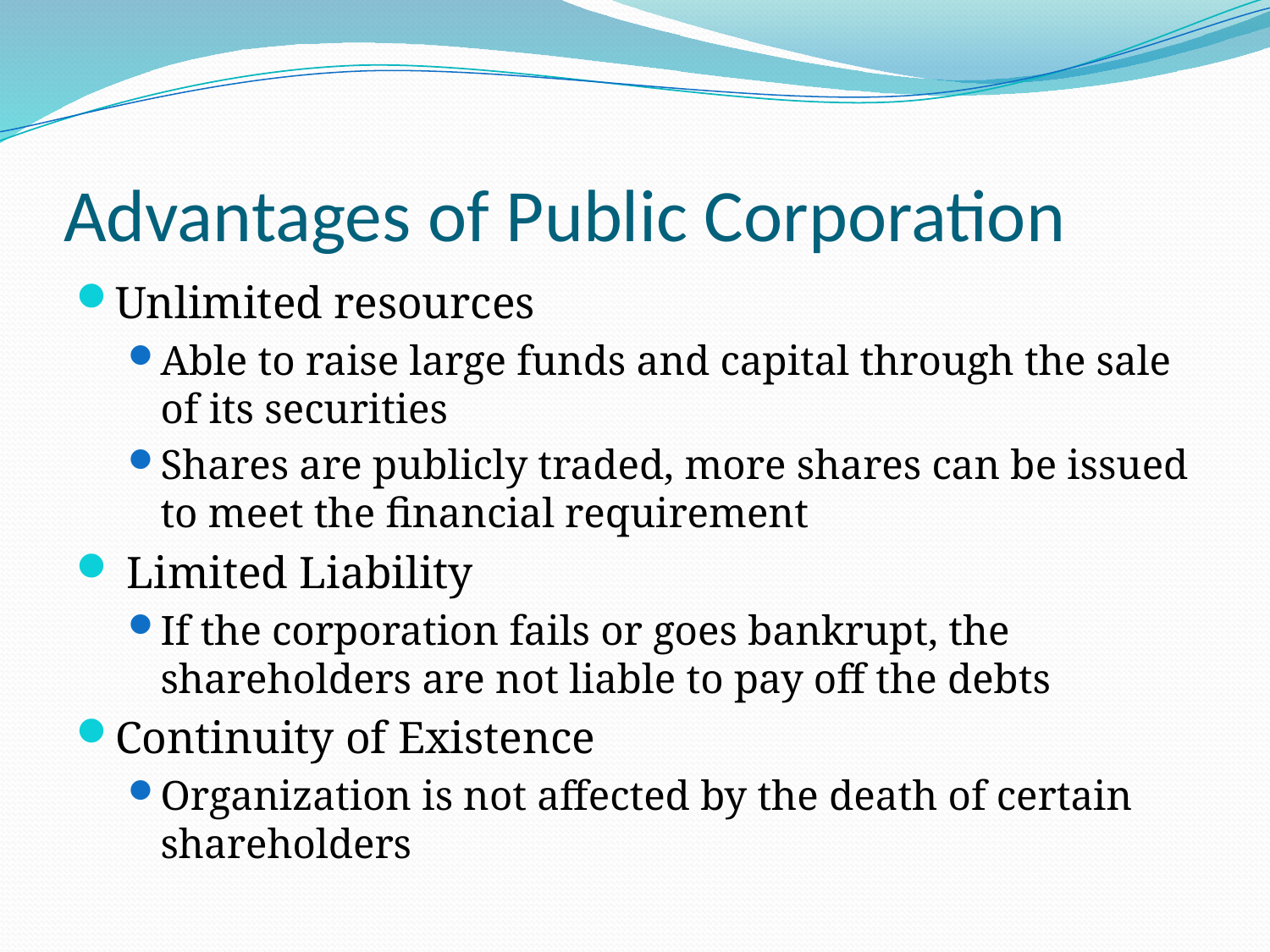

# Advantages of Public Corporation
Unlimited resources
Able to raise large funds and capital through the sale of its securities
Shares are publicly traded, more shares can be issued to meet the financial requirement
 Limited Liability
If the corporation fails or goes bankrupt, the shareholders are not liable to pay off the debts
Continuity of Existence
Organization is not affected by the death of certain shareholders